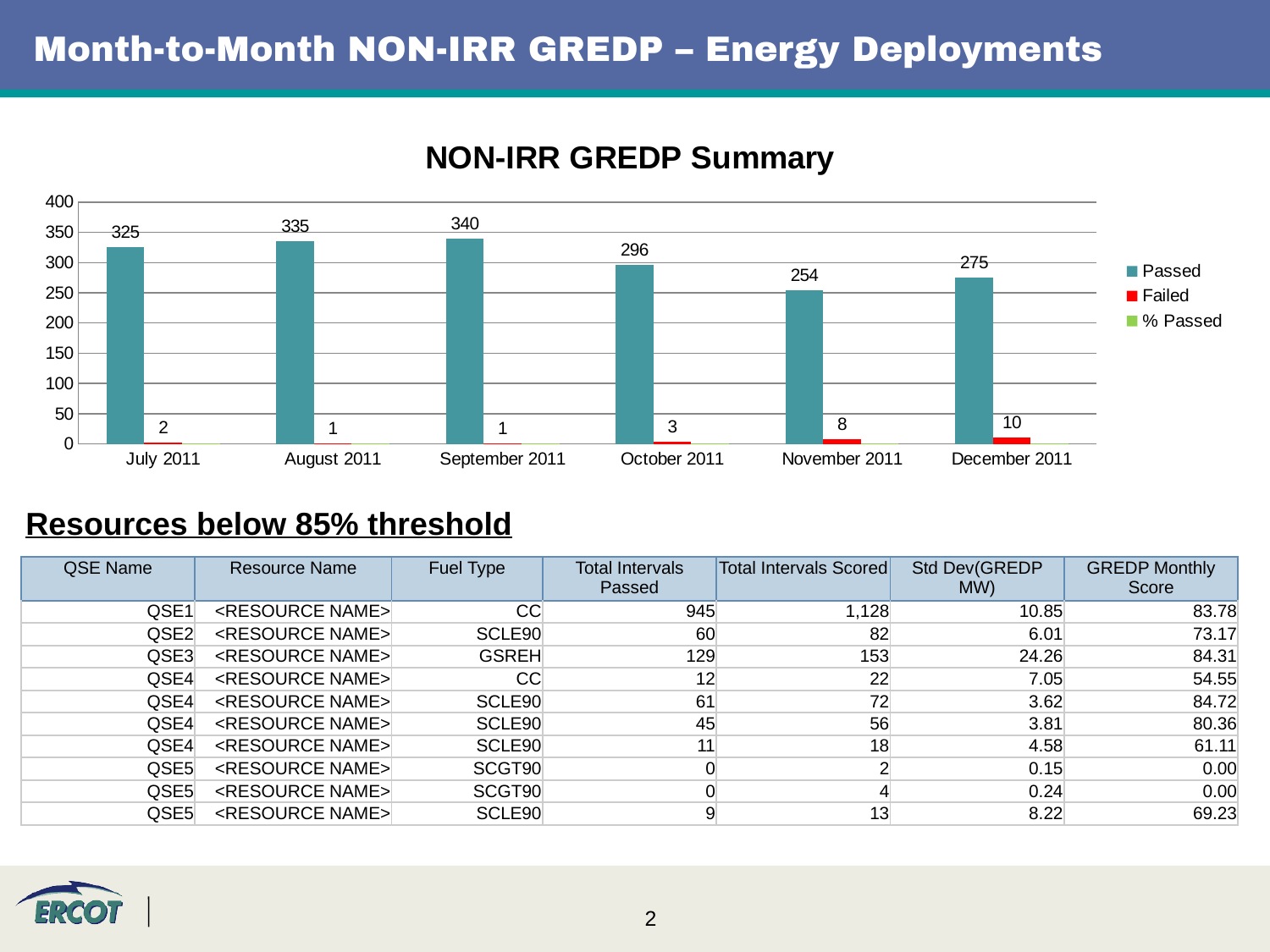

# Month-to-Month NON-IRR GREDP – Energy Deployments

### Chart: NON-IRR GREDP Summary

| Category | Passed | Failed | % Passed |
|---|---|---|---|
| July 2011 | 325.0 | 2.0 | 0.9938837920489295 |
| August 2011 | 335.0 | 1.0 | 0.9970238095238096 |
| September 2011 | 340.0 | 1.0 | 0.9970674486803518 |
| October 2011 | 296.0 | 3.0 | 0.9899665551839464 |
| November 2011 | 254.0 | 8.0 | 0.9694656488549617 |
| December 2011 | 275.0 | 10.0 | 0.9649122807017543 |
Resources below 85% threshold
| QSE Name | Resource Name | Fuel Type | Total Intervals Passed | Total Intervals Scored | Std Dev(GREDP MW) | GREDP Monthly Score |
| --- | --- | --- | --- | --- | --- | --- |
| QSE1 | <RESOURCE NAME> | CC | 945 | 1,128 | 10.85 | 83.78 |
| QSE2 | <RESOURCE NAME> | SCLE90 | 60 | 82 | 6.01 | 73.17 |
| QSE3 | <RESOURCE NAME> | GSREH | 129 | 153 | 24.26 | 84.31 |
| QSE4 | <RESOURCE NAME> | CC | 12 | 22 | 7.05 | 54.55 |
| QSE4 | <RESOURCE NAME> | SCLE90 | 61 | 72 | 3.62 | 84.72 |
| QSE4 | <RESOURCE NAME> | SCLE90 | 45 | 56 | 3.81 | 80.36 |
| QSE4 | <RESOURCE NAME> | SCLE90 | 11 | 18 | 4.58 | 61.11 |
| QSE5 | <RESOURCE NAME> | SCGT90 | 0 | 2 | 0.15 | 0.00 |
| QSE5 | <RESOURCE NAME> | SCGT90 | 0 | 4 | 0.24 | 0.00 |
| QSE5 | <RESOURCE NAME> | SCLE90 | 9 | 13 | 8.22 | 69.23 |